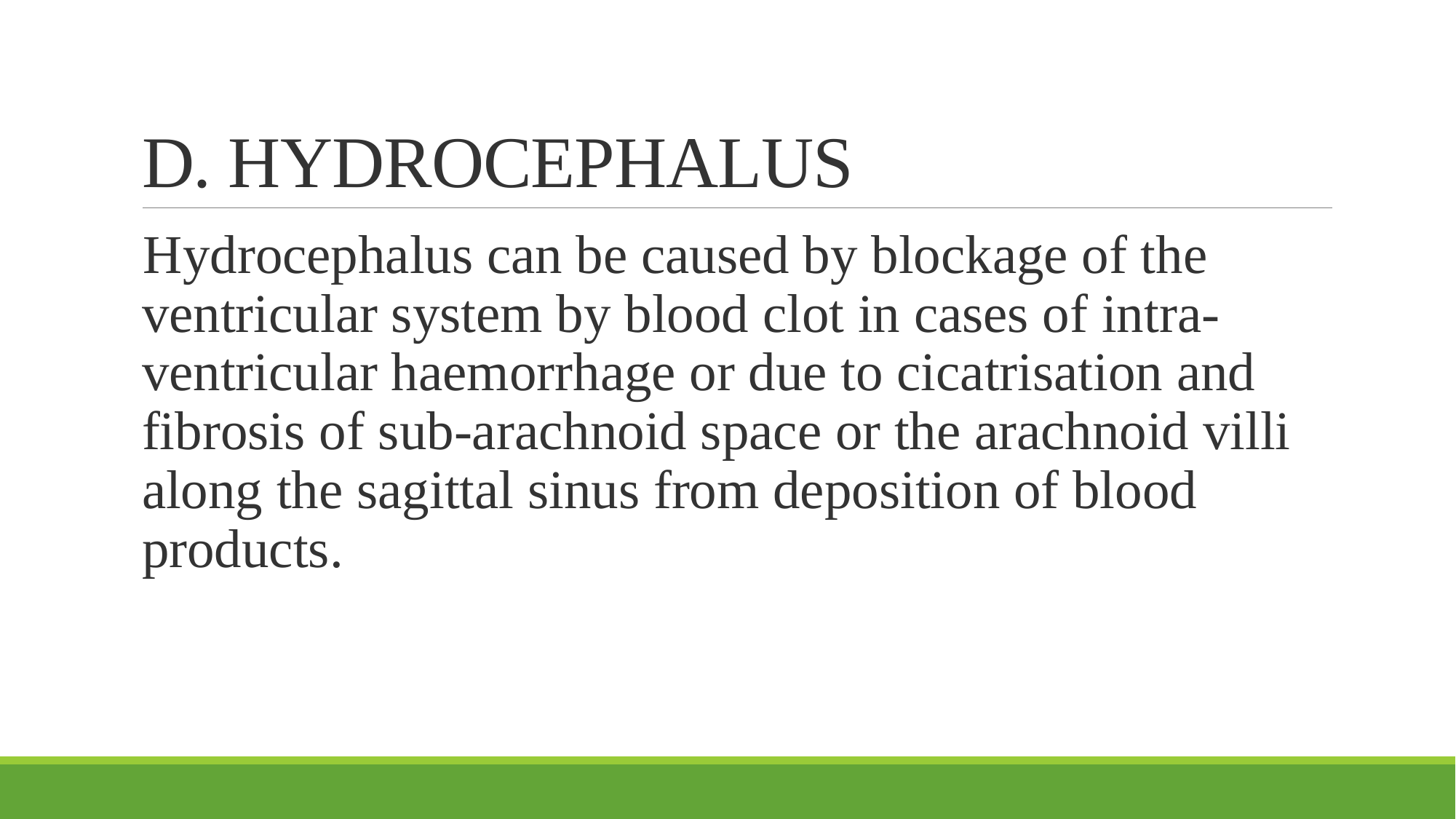

# D. HYDROCEPHALUS
Hydrocephalus can be caused by blockage of the ventricular system by blood clot in cases of intra-ventricular haemorrhage or due to cicatrisation and fibrosis of sub-arachnoid space or the arachnoid villi along the sagittal sinus from deposition of blood products.